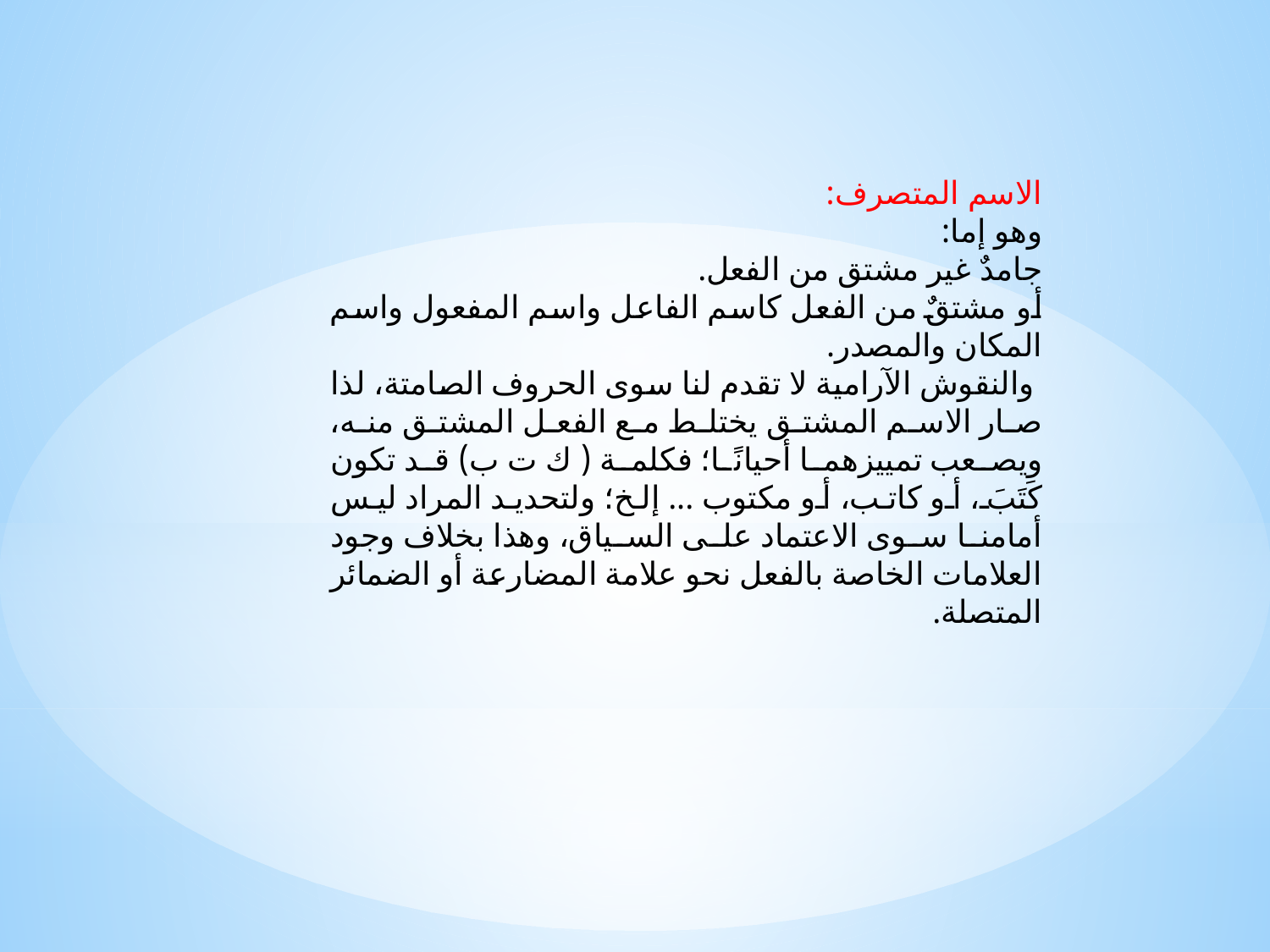

الاسم المتصرف:
وهو إما:
جامدٌ غير مشتق من الفعل.
أو مشتقٌ من الفعل كاسم الفاعل واسم المفعول واسم المكان والمصدر.
 والنقوش الآرامية لا تقدم لنا سوى الحروف الصامتة، لذا صار الاسم المشتق يختلط مع الفعل المشتق منه، ويصعب تمييزهما أحيانًا؛ فكلمة ( ك ت ب) قد تكون كَتَبَ، أو كاتب، أو مكتوب ... إلخ؛ ولتحديد المراد ليس أمامنا سوى الاعتماد على السياق، وهذا بخلاف وجود العلامات الخاصة بالفعل نحو علامة المضارعة أو الضمائر المتصلة.